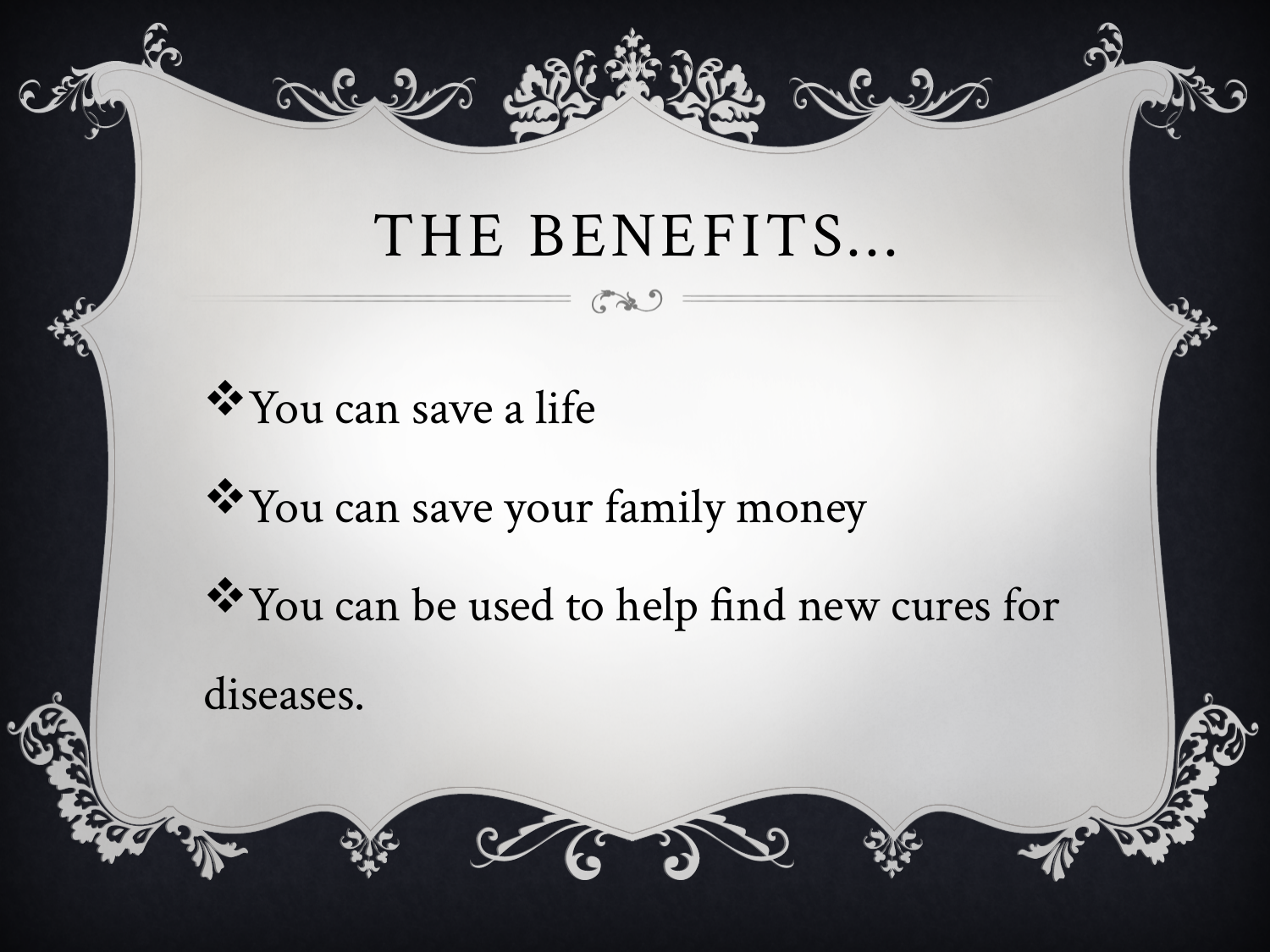

# The Benefits…
You can save a life
You can save your family money
You can be used to help find new cures for diseases.